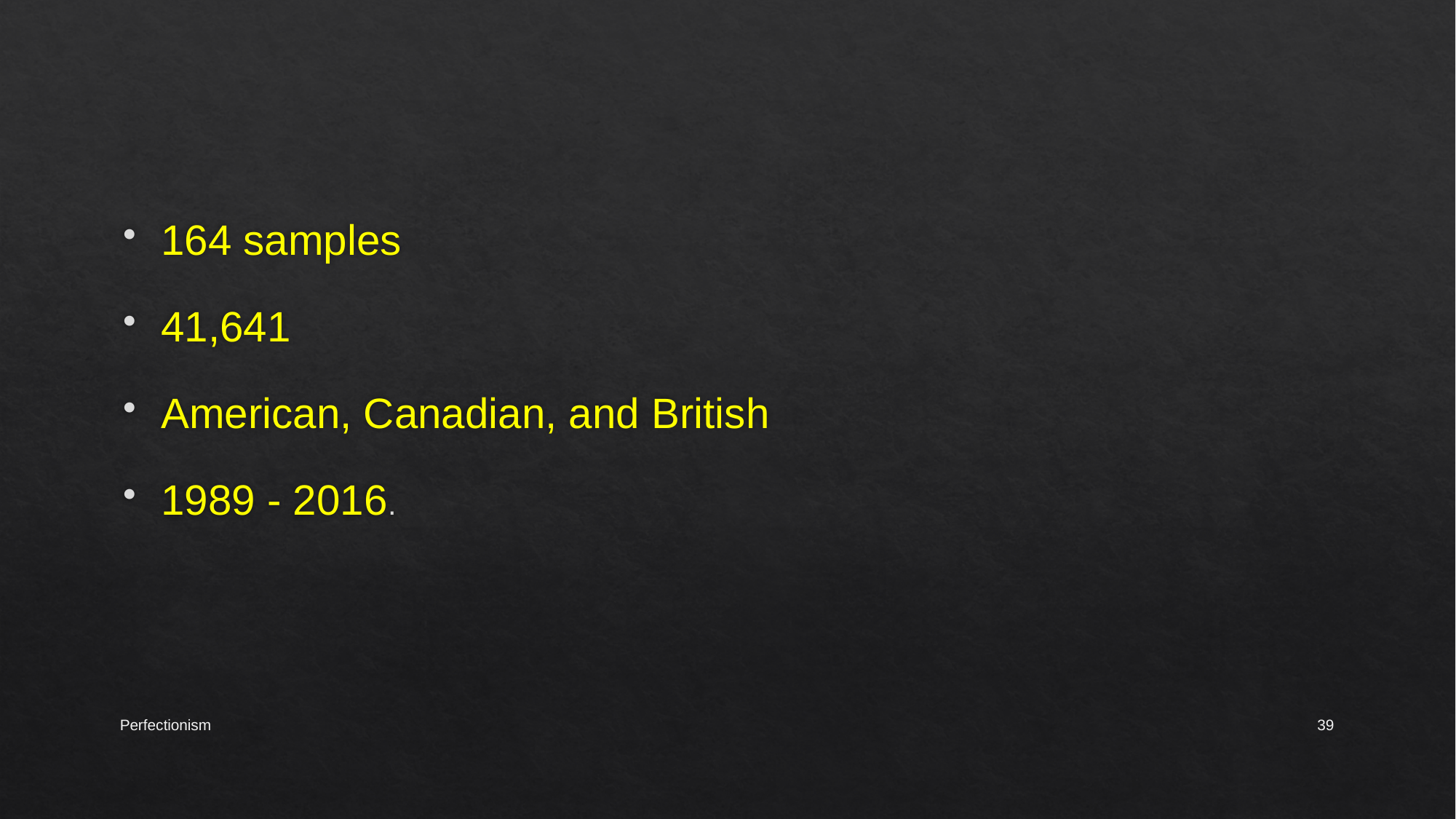

#
164 samples
41,641
American, Canadian, and British
1989 - 2016.
Perfectionism
39